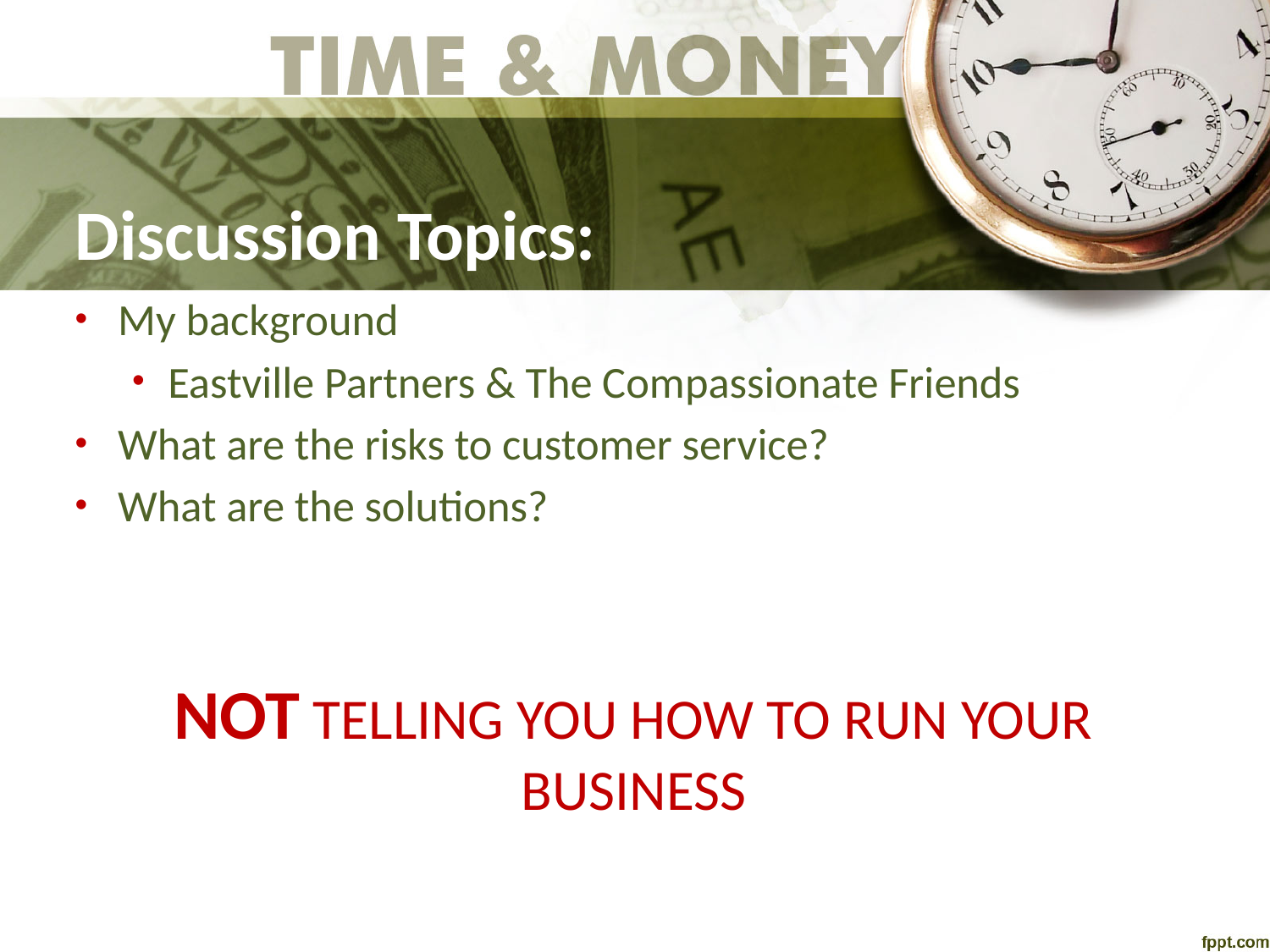

# Discussion Topics:
My background
Eastville Partners & The Compassionate Friends
What are the risks to customer service?
What are the solutions?

Not Telling You How to Run Your Business